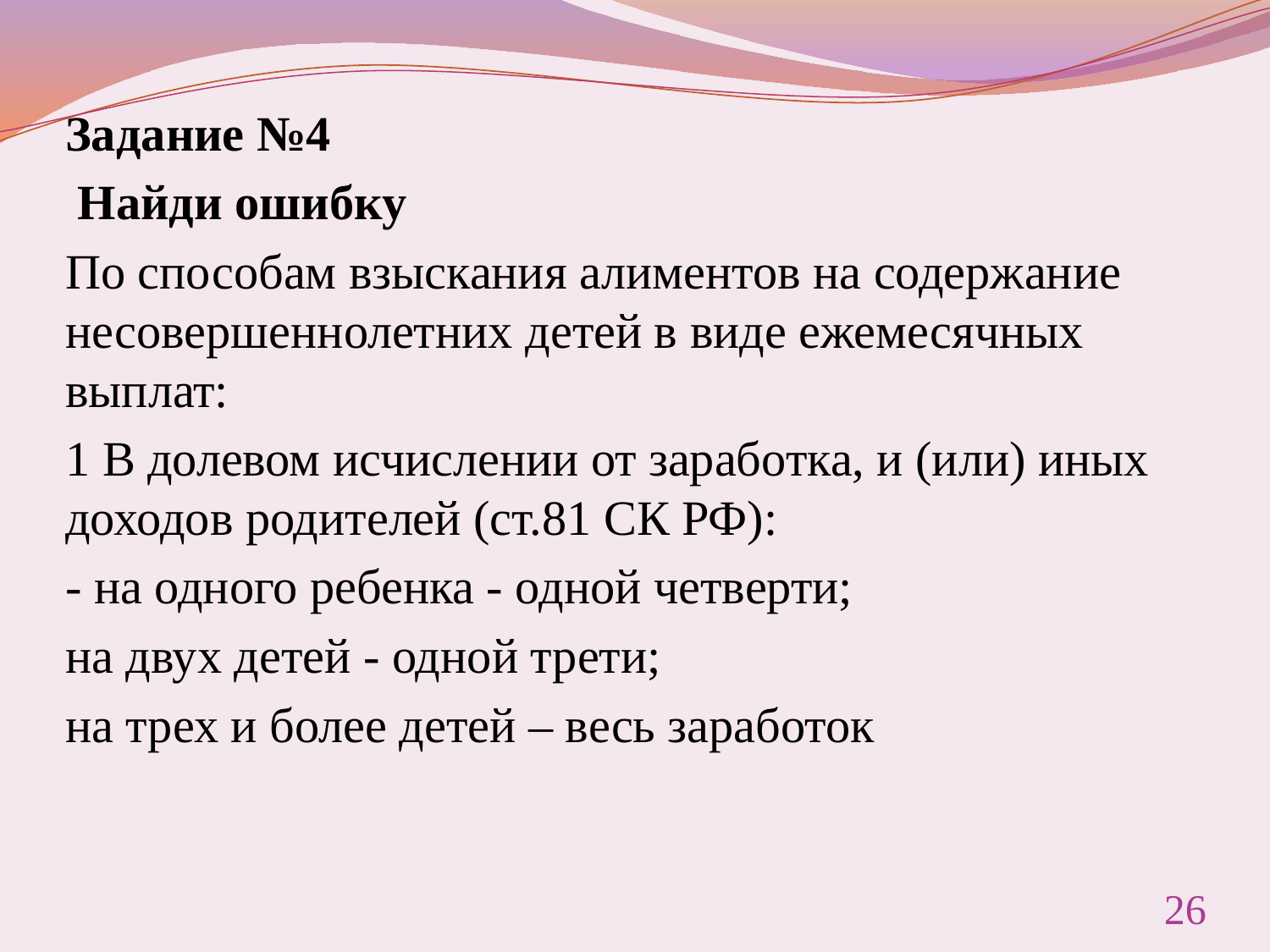

Задание №4
 Найди ошибку
По способам взыскания алиментов на содержание несовершеннолетних детей в виде ежемесячных выплат:
1 В долевом исчислении от заработка, и (или) иных доходов родителей (ст.81 СК РФ):
- на одного ребенка - одной четверти;
на двух детей - одной трети;
на трех и более детей – весь заработок

26